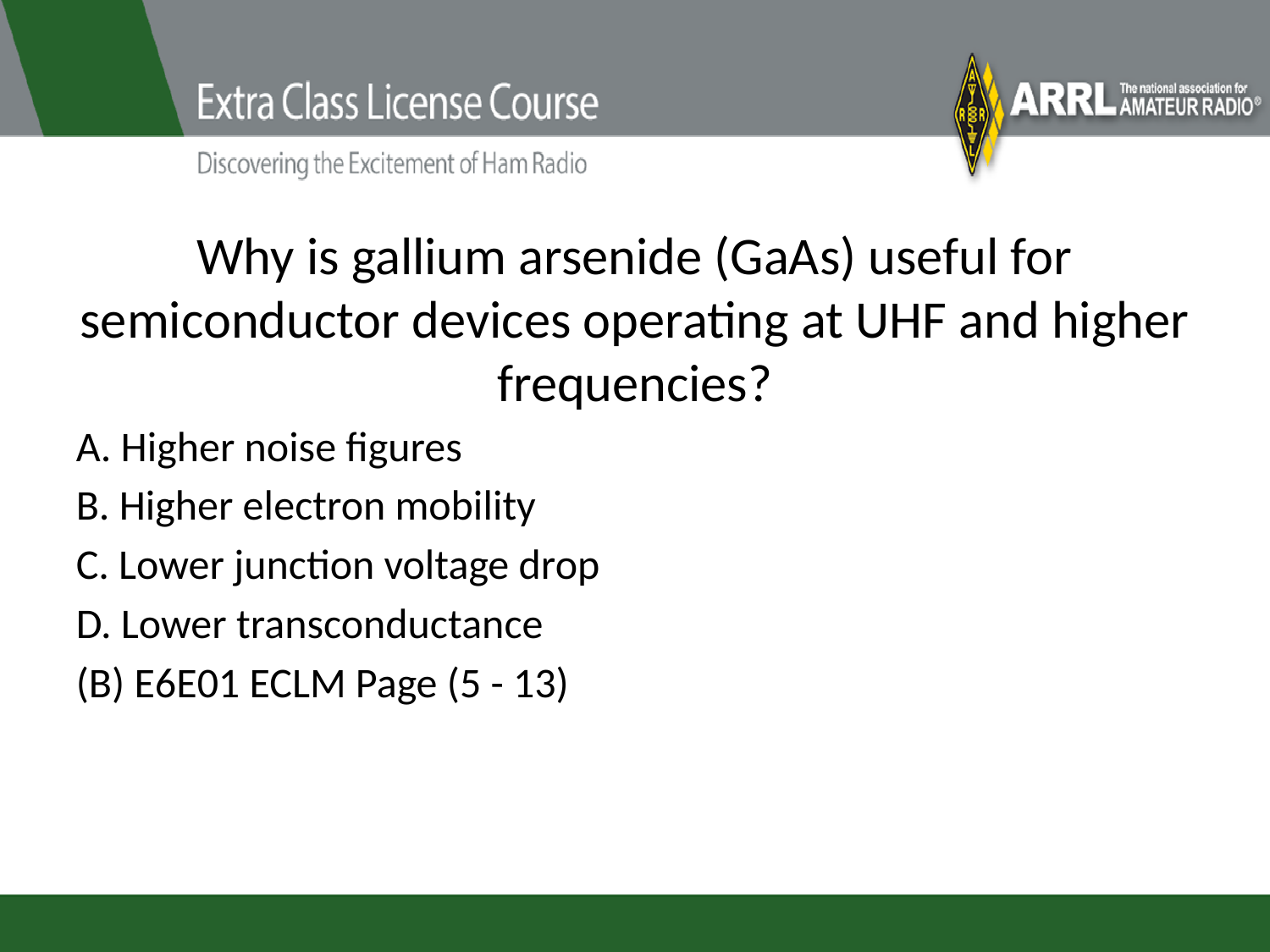

# Why is gallium arsenide (GaAs) useful for semiconductor devices operating at UHF and higher frequencies?
A. Higher noise figures
B. Higher electron mobility
C. Lower junction voltage drop
D. Lower transconductance
(B) E6E01 ECLM Page (5 - 13)